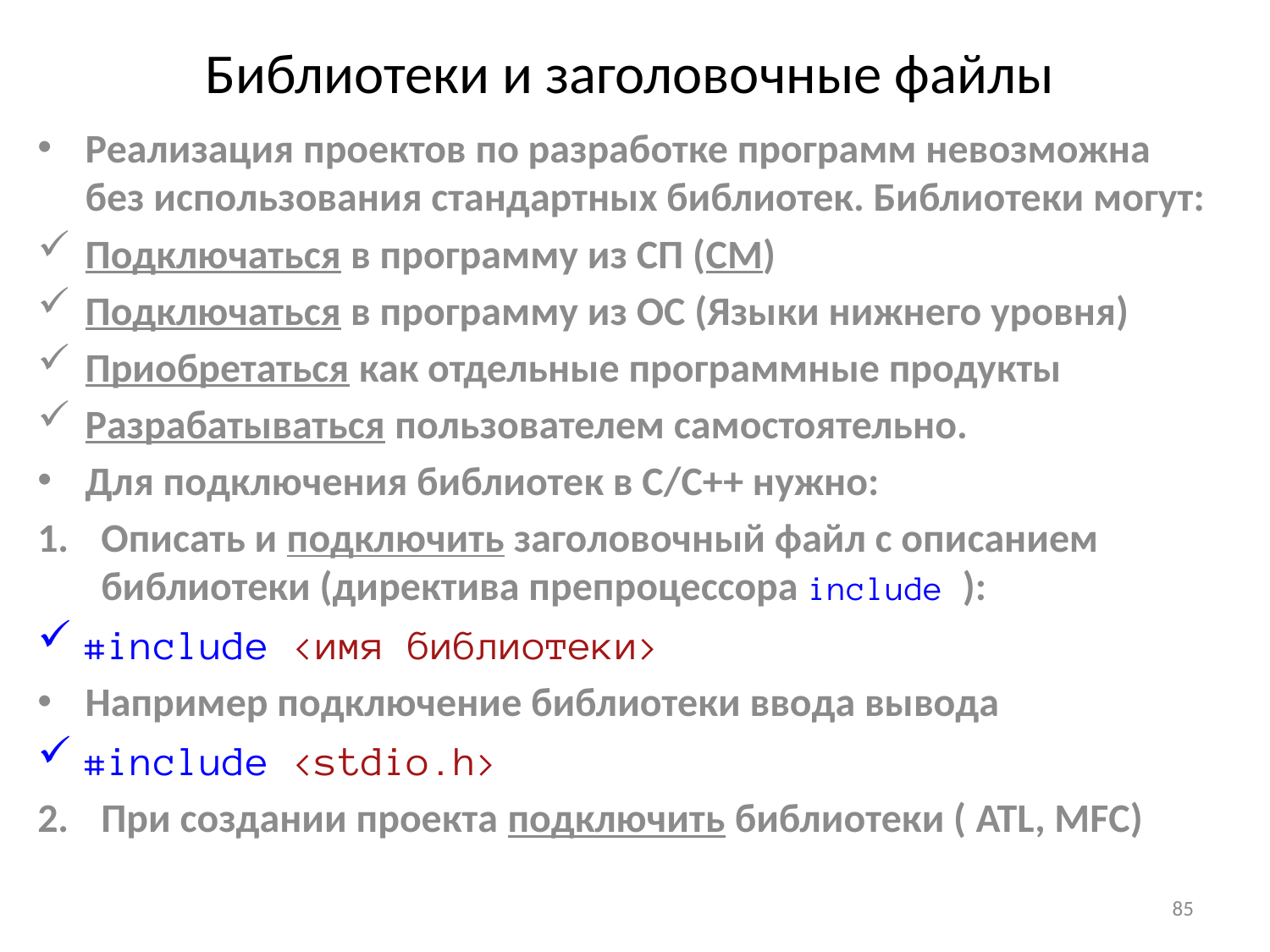

# Библиотеки и заголовочные файлы
Реализация проектов по разработке программ невозможна без использования стандартных библиотек. Библиотеки могут:
Подключаться в программу из СП (СМ)
Подключаться в программу из ОС (Языки нижнего уровня)
Приобретаться как отдельные программные продукты
Разрабатываться пользователем самостоятельно.
Для подключения библиотек в С/С++ нужно:
Описать и подключить заголовочный файл с описанием библиотеки (директива препроцессора include ):
#include <имя библиотеки>
Например подключение библиотеки ввода вывода
#include <stdio.h>
При создании проекта подключить библиотеки ( ATL, MFC)

85